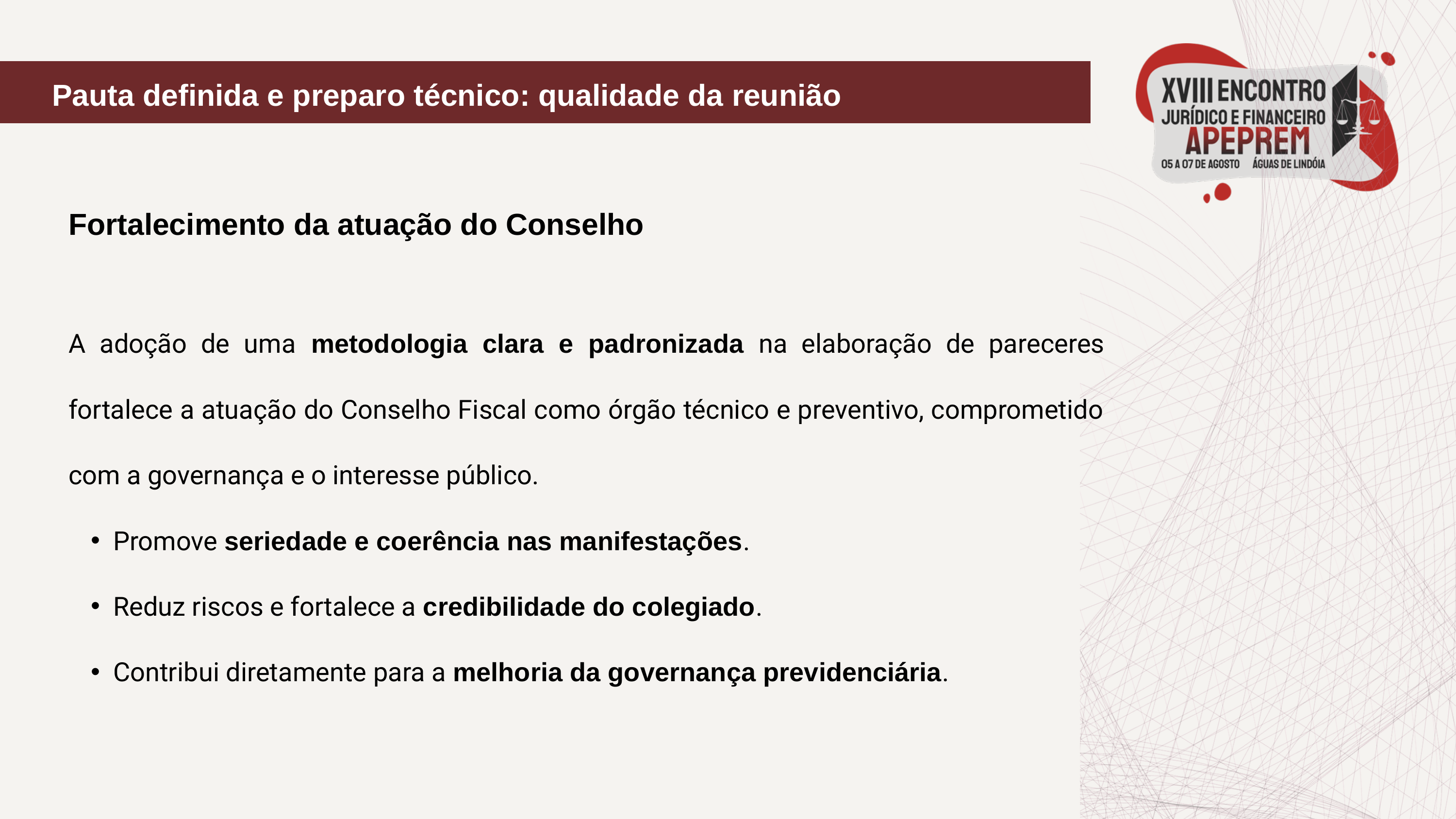

Pauta definida e preparo técnico: qualidade da reunião
Fortalecimento da atuação do Conselho
A adoção de uma metodologia clara e padronizada na elaboração de pareceres fortalece a atuação do Conselho Fiscal como órgão técnico e preventivo, comprometido com a governança e o interesse público.
Promove seriedade e coerência nas manifestações.
Reduz riscos e fortalece a credibilidade do colegiado.
Contribui diretamente para a melhoria da governança previdenciária.